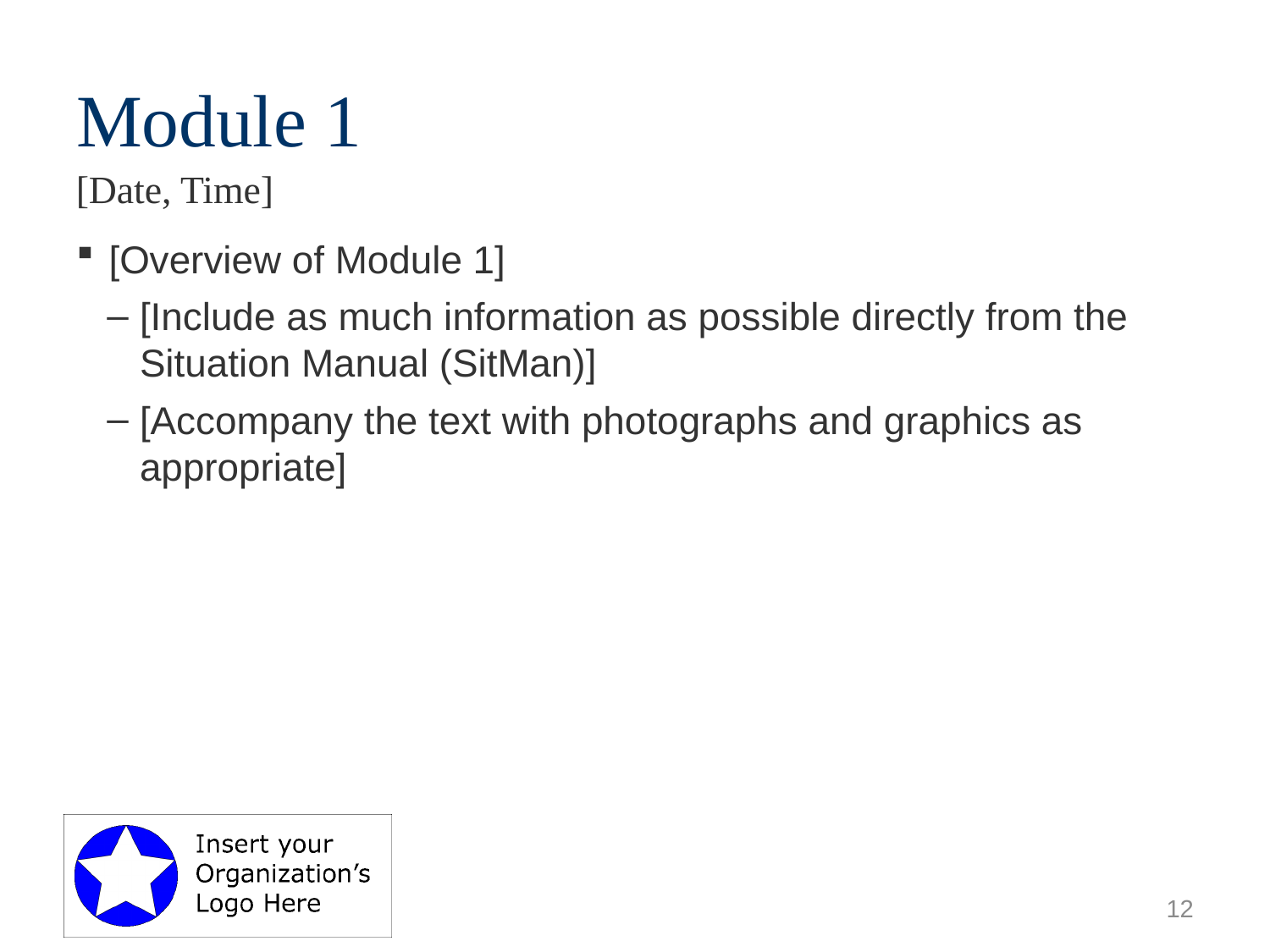

# Module 1
[Date, Time]
[Overview of Module 1]
[Include as much information as possible directly from the Situation Manual (SitMan)]
[Accompany the text with photographs and graphics as appropriate]
12